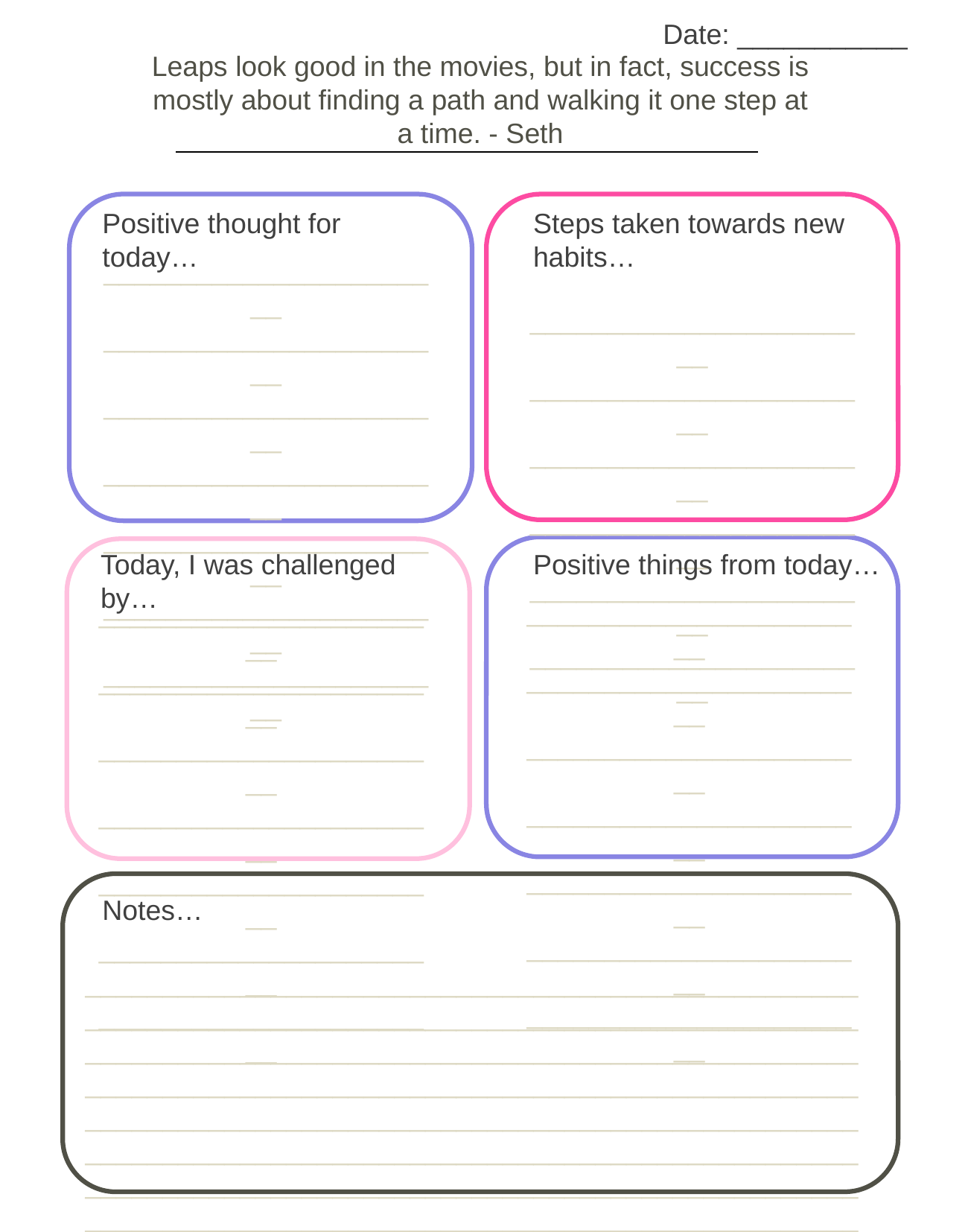

Date: ___________
Leaps look good in the movies, but in fact, success is mostly about finding a path and walking it one step at a time. - Seth
AFFIRMATION

Positive thought for today…
Steps taken towards new habits…
_______________________
_______________________
_______________________
_______________________
_______________________
_______________________
_______________________

_______________________
_______________________
_______________________
_______________________
_______________________
_______________________

Today, I was challenged by…
Positive things from today…
_______________________
_______________________
_______________________
_______________________
_______________________
_______________________
_______________________

_______________________
_______________________
_______________________
_______________________
_______________________
_______________________
_______________________

Notes…
________________________________________________________________________________________________________________________________________________________________________________________________________________________________________________________________________________________________________________________________________________________________________________________________________________________